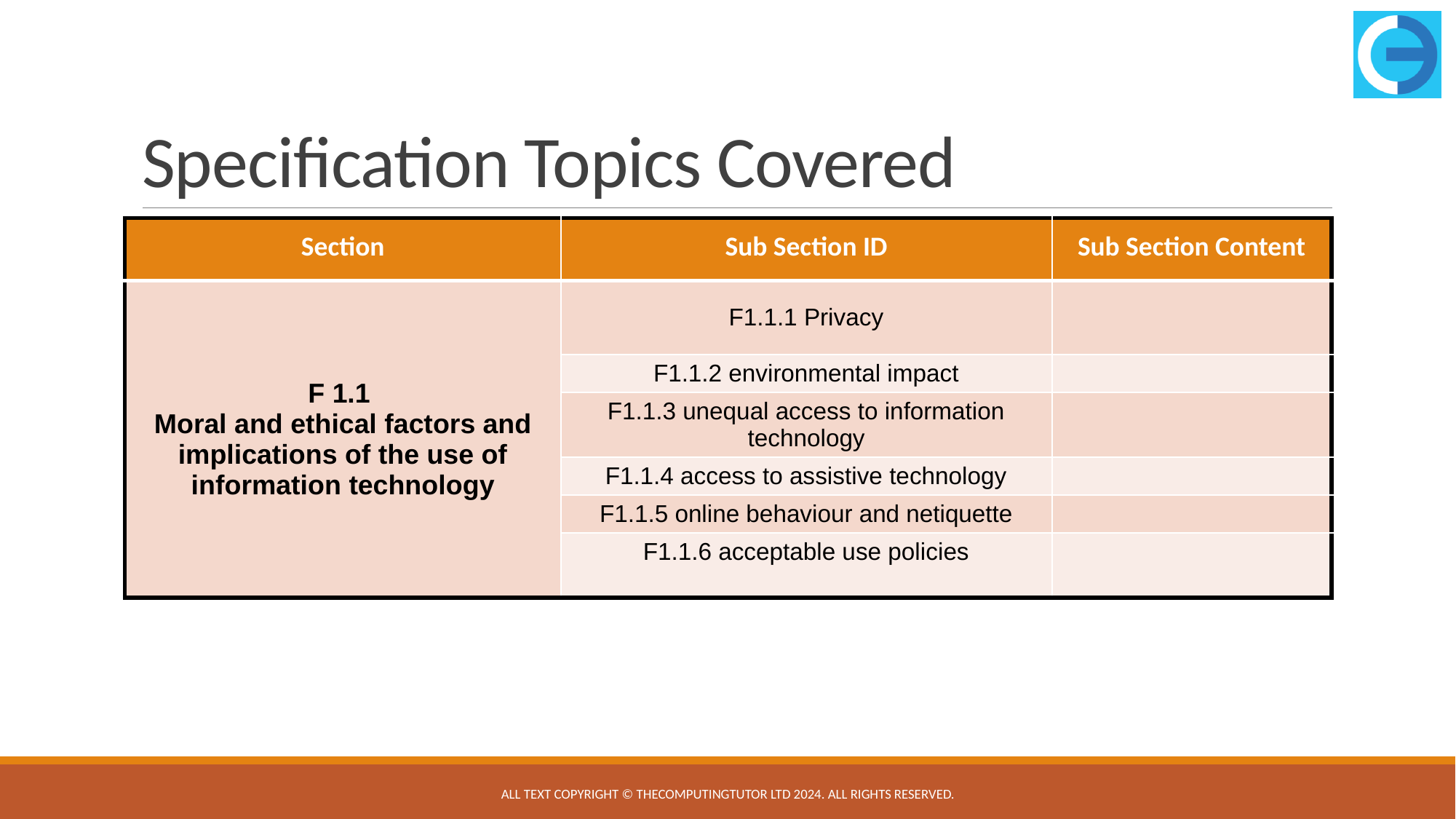

# Specification Topics Covered
| Section | Sub Section ID | Sub Section Content |
| --- | --- | --- |
| F 1.1 Moral and ethical factors and implications of the use of information technology | F1.1.1 Privacy |  |
|  | F1.1.2 environmental impact |  |
|  | F1.1.3 unequal access to information technology |  |
|  | F1.1.4 access to assistive technology |  |
|  | F1.1.5 online behaviour and netiquette |  |
|  | F1.1.6 acceptable use policies |  |
All text copyright © TheComputingTutor Ltd 2024. All rights Reserved.